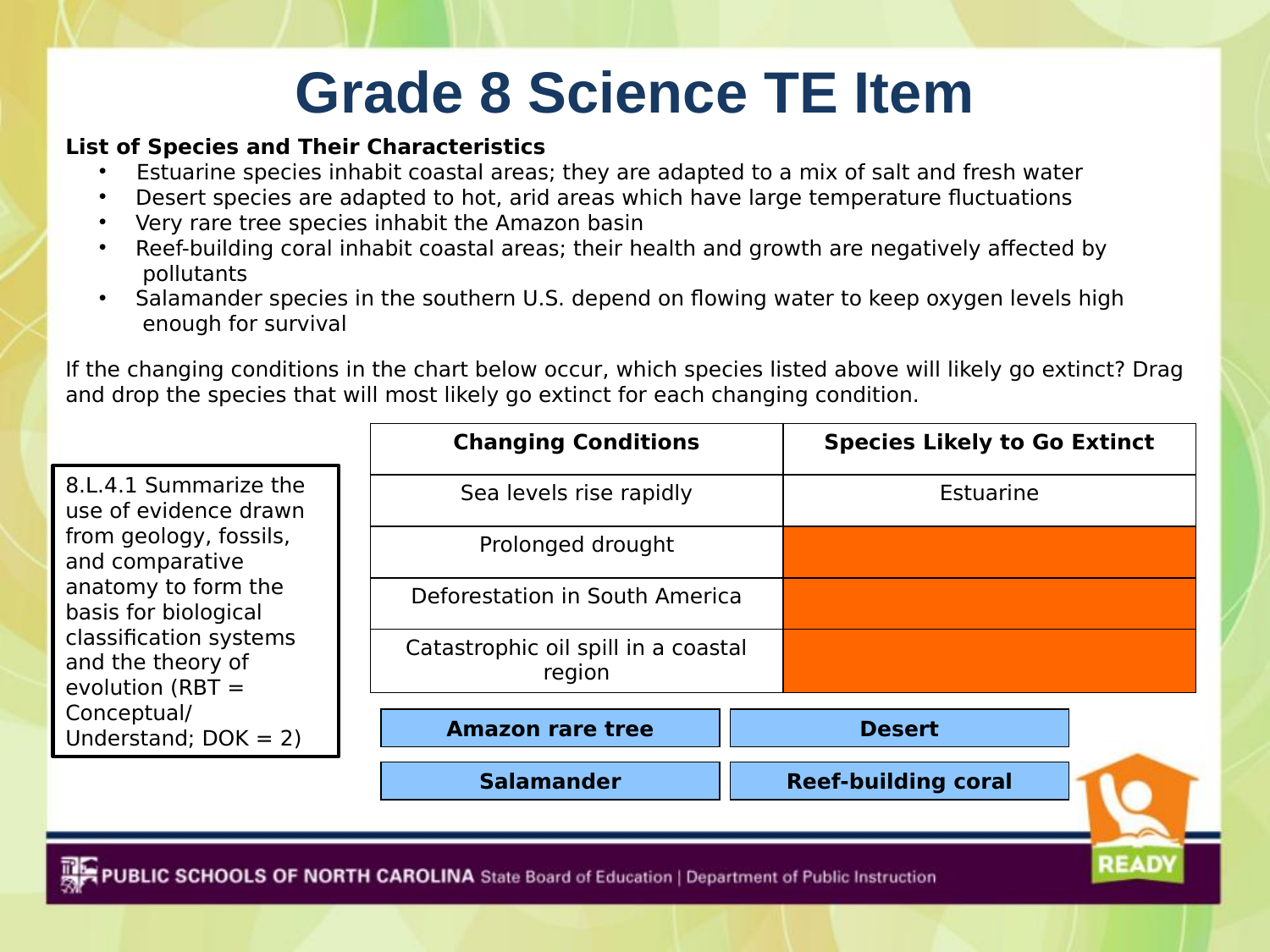

# Grade 8 Science TE Item
List of Species and Their Characteristics
 Estuarine species inhabit coastal areas; they are adapted to a mix of salt and fresh water
 Desert species are adapted to hot, arid areas which have large temperature fluctuations
 Very rare tree species inhabit the Amazon basin
 Reef-building coral inhabit coastal areas; their health and growth are negatively affected by
  pollutants
 Salamander species in the southern U.S. depend on flowing water to keep oxygen levels high
  enough for survival

If the changing conditions in the chart below occur, which species listed above will likely go extinct? Drag and drop the species that will most likely go extinct for each changing condition.
| Changing Conditions | Species Likely to Go Extinct |
| --- | --- |
| Sea levels rise rapidly | Estuarine |
| Prolonged drought |  |
| Deforestation in South America |  |
| Catastrophic oil spill in a coastal region |  |
8.L.4.1 Summarize the use of evidence drawn from geology, fossils, and comparative anatomy to form the basis for biological classification systems and the theory of evolution (RBT = Conceptual/ Understand; DOK = 2)
Amazon rare tree
Desert
Salamander
Reef-building coral